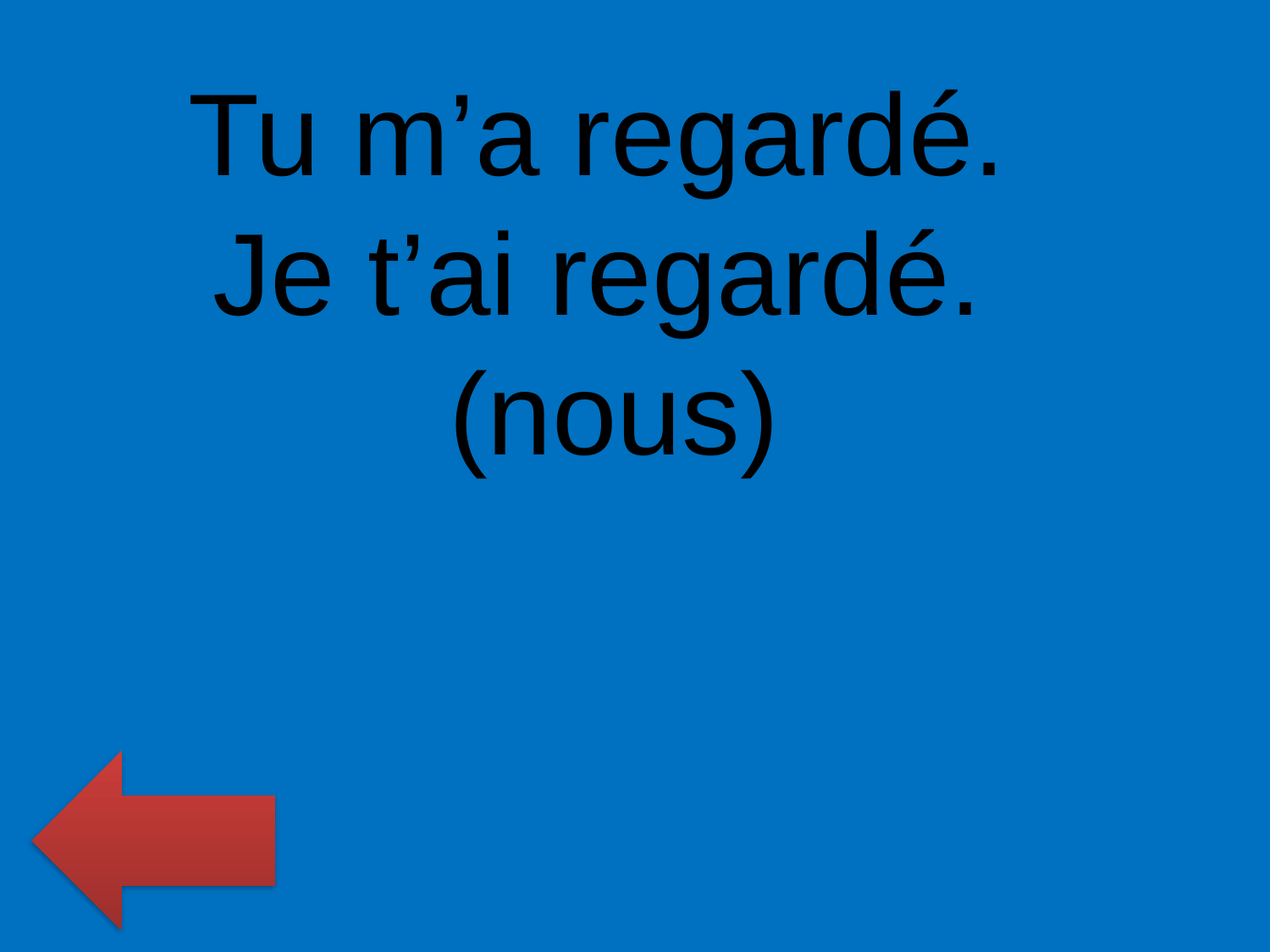

Tu m’a regardé.  Je t’ai regardé.  (nous)